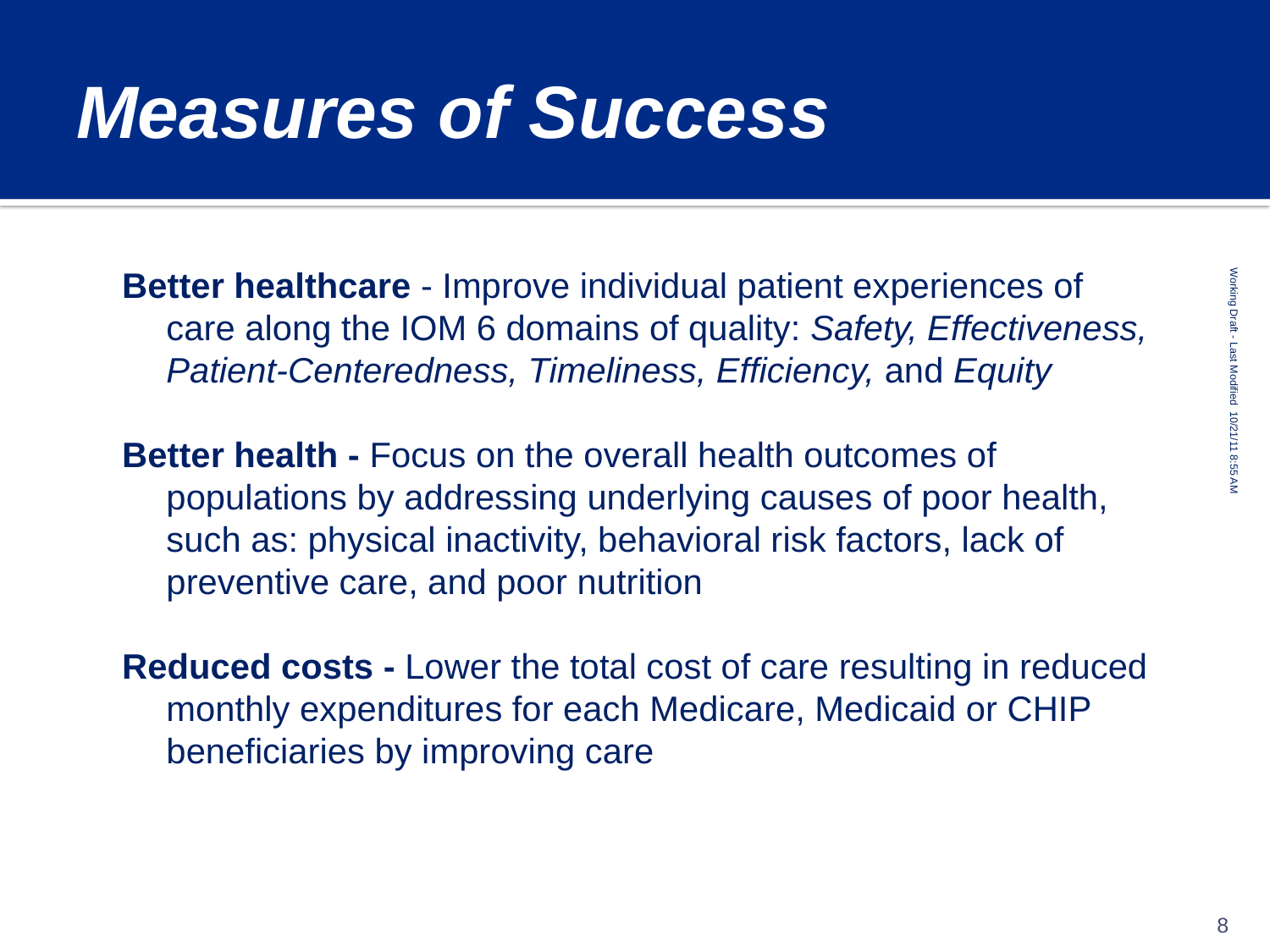

# Measures of Success
Better healthcare - Improve individual patient experiences of care along the IOM 6 domains of quality: Safety, Effectiveness, Patient-Centeredness, Timeliness, Efficiency, and Equity

Better health - Focus on the overall health outcomes of populations by addressing underlying causes of poor health, such as: physical inactivity, behavioral risk factors, lack of preventive care, and poor nutrition

Reduced costs - Lower the total cost of care resulting in reduced monthly expenditures for each Medicare, Medicaid or CHIP beneficiaries by improving care